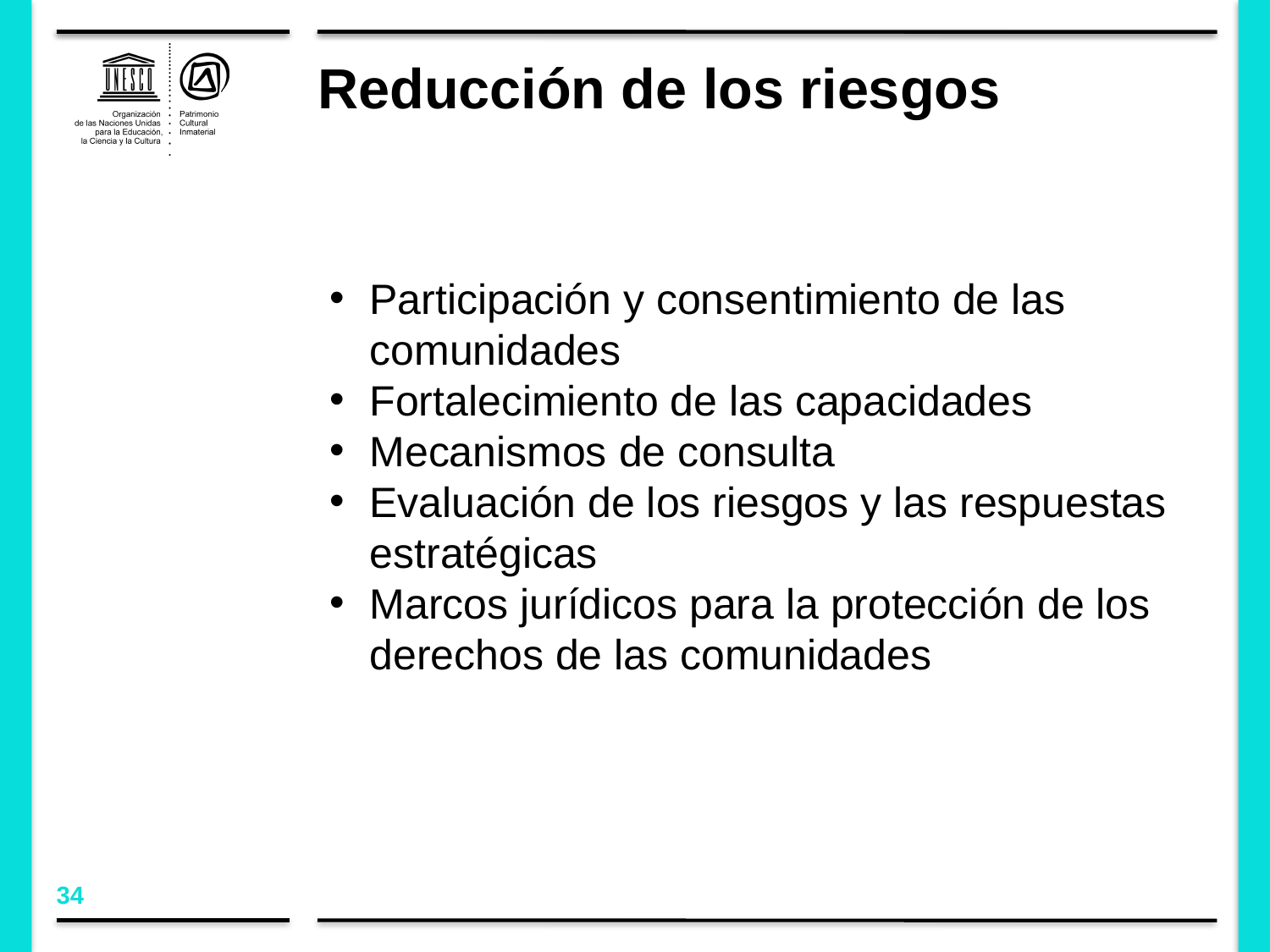

# Reducción de los riesgos
Participación y consentimiento de las comunidades
Fortalecimiento de las capacidades
Mecanismos de consulta
Evaluación de los riesgos y las respuestas estratégicas
Marcos jurídicos para la protección de los derechos de las comunidades